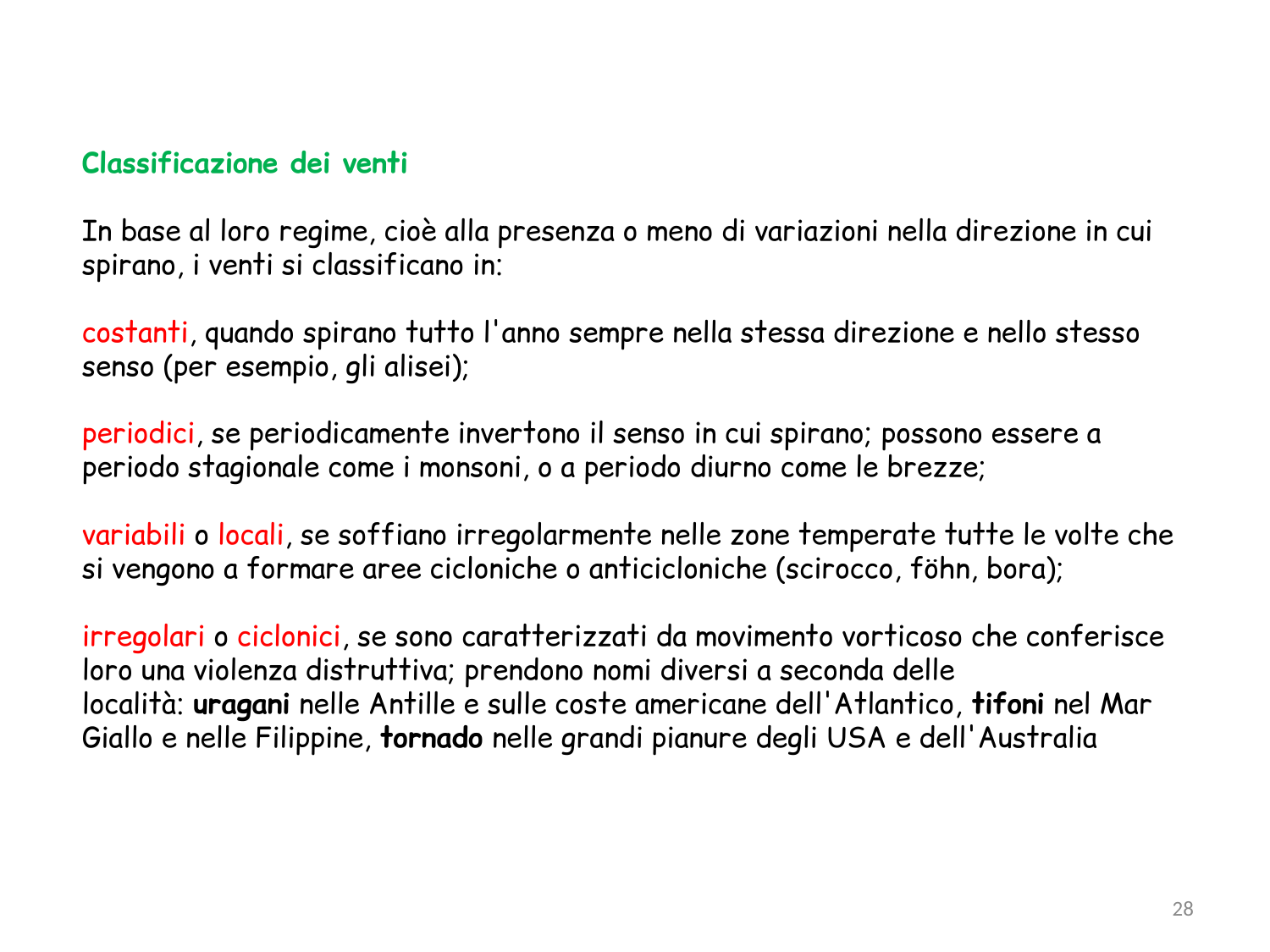

Classificazione dei venti

In base al loro regime, cioè alla presenza o meno di variazioni nella direzione in cui spirano, i venti si classificano in:

costanti, quando spirano tutto l'anno sempre nella stessa direzione e nello stesso senso (per esempio, gli alisei);

periodici, se periodicamente invertono il senso in cui spirano; possono essere a periodo stagionale come i monsoni, o a periodo diurno come le brezze;

variabili o locali, se soffiano irregolarmente nelle zone temperate tutte le volte che si vengono a formare aree cicloniche o anticicloniche (scirocco, föhn, bora);

irregolari o ciclonici, se sono caratterizzati da movimento vorticoso che conferisce loro una violenza distruttiva; prendono nomi diversi a seconda delle località: uragani nelle Antille e sulle coste americane dell'Atlantico, tifoni nel Mar Giallo e nelle Filippine, tornado nelle grandi pianure degli USA e dell'Australia
28